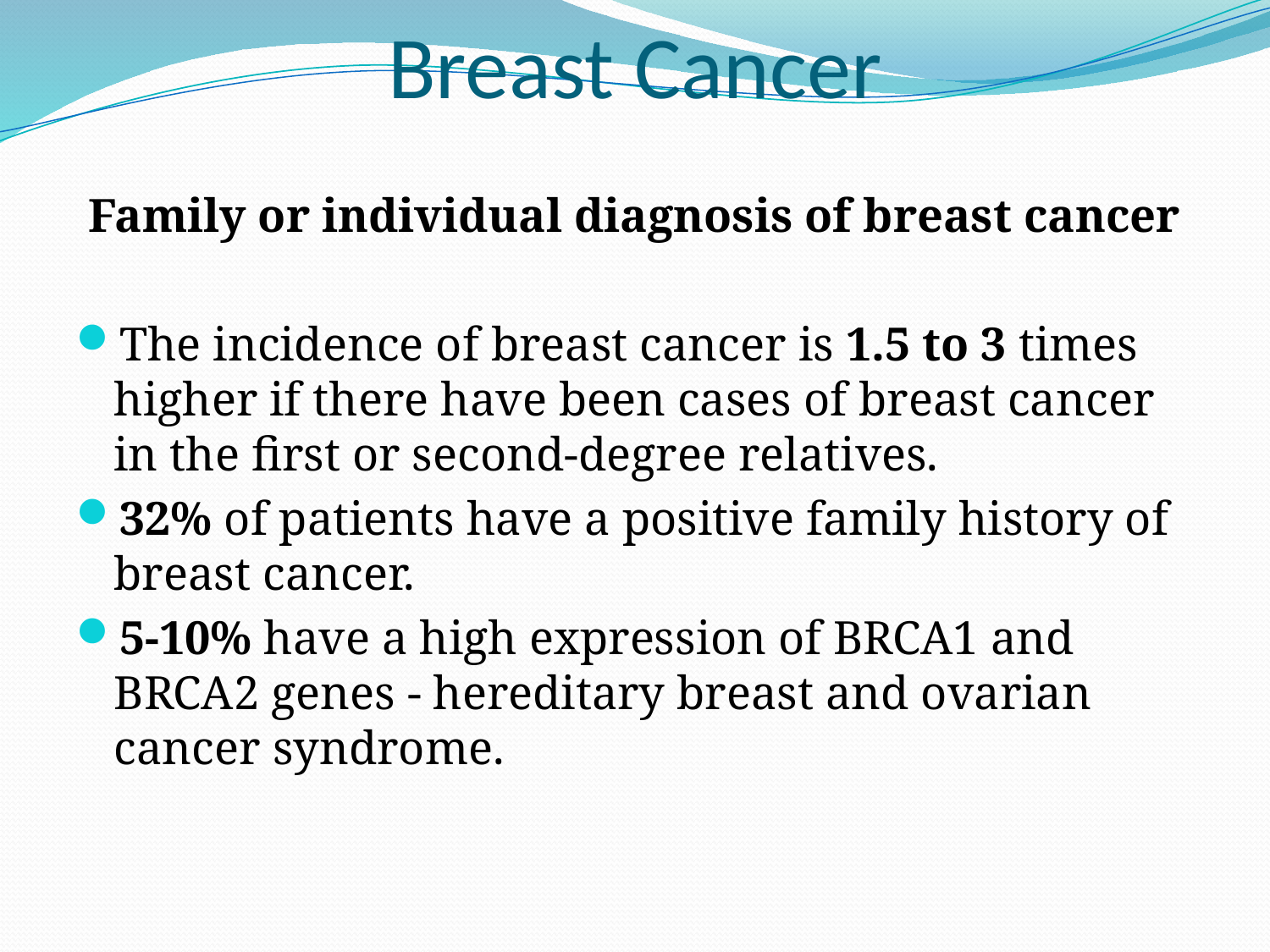

# Breast Cancer

Family or individual diagnosis of breast cancer

The incidence of breast cancer is 1.5 to 3 times higher if there have been cases of breast cancer in the first or second-degree relatives.
32% of patients have a positive family history of breast cancer.
5-10% have a high expression of BRCA1 and BRCA2 genes - hereditary breast and ovarian cancer syndrome.